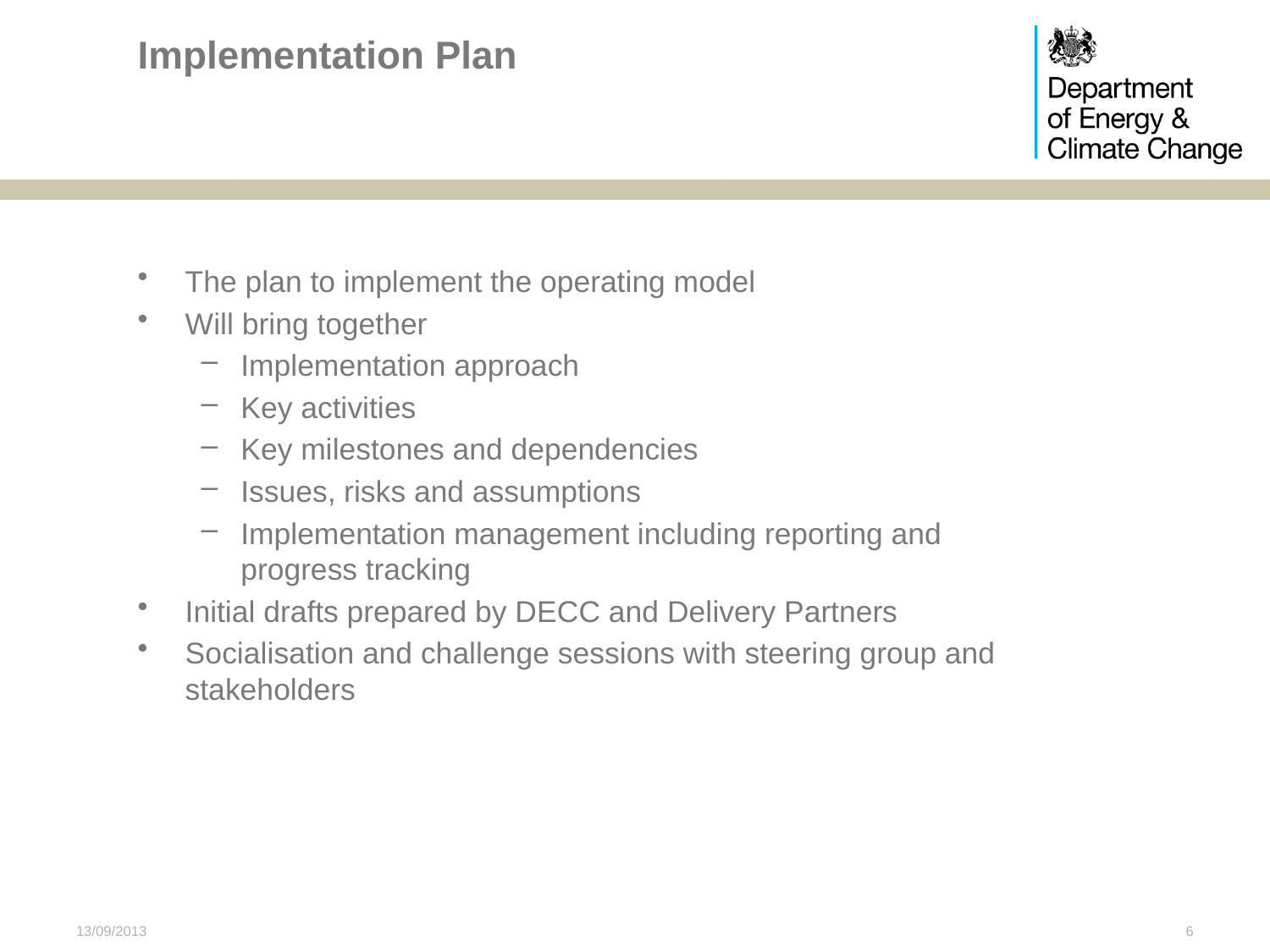

# Implementation Plan
The plan to implement the operating model
Will bring together
Implementation approach
Key activities
Key milestones and dependencies
Issues, risks and assumptions
Implementation management including reporting and progress tracking
Initial drafts prepared by DECC and Delivery Partners
Socialisation and challenge sessions with steering group and stakeholders

13/09/2013

6